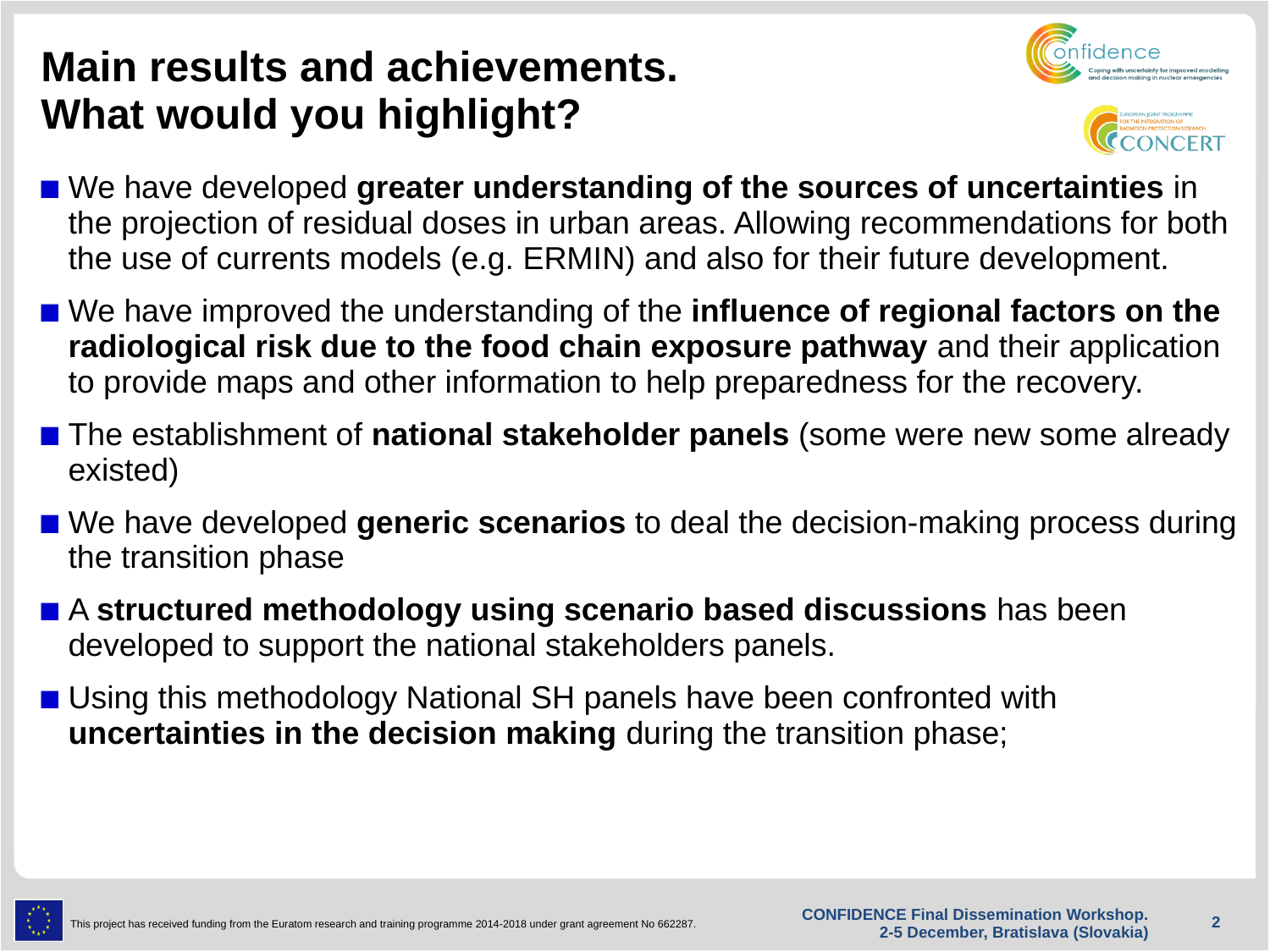

# Main results and achievements. What would you highlight?
We have developed greater understanding of the sources of uncertainties in the projection of residual doses in urban areas. Allowing recommendations for both the use of currents models (e.g. ERMIN) and also for their future development.
We have improved the understanding of the influence of regional factors on the radiological risk due to the food chain exposure pathway and their application to provide maps and other information to help preparedness for the recovery.
The establishment of national stakeholder panels (some were new some already existed)
We have developed generic scenarios to deal the decision-making process during the transition phase
A structured methodology using scenario based discussions has been developed to support the national stakeholders panels.
Using this methodology National SH panels have been confronted with uncertainties in the decision making during the transition phase;
CONFIDENCE Final Dissemination Workshop. 2-5 December, Bratislava (Slovakia)
2